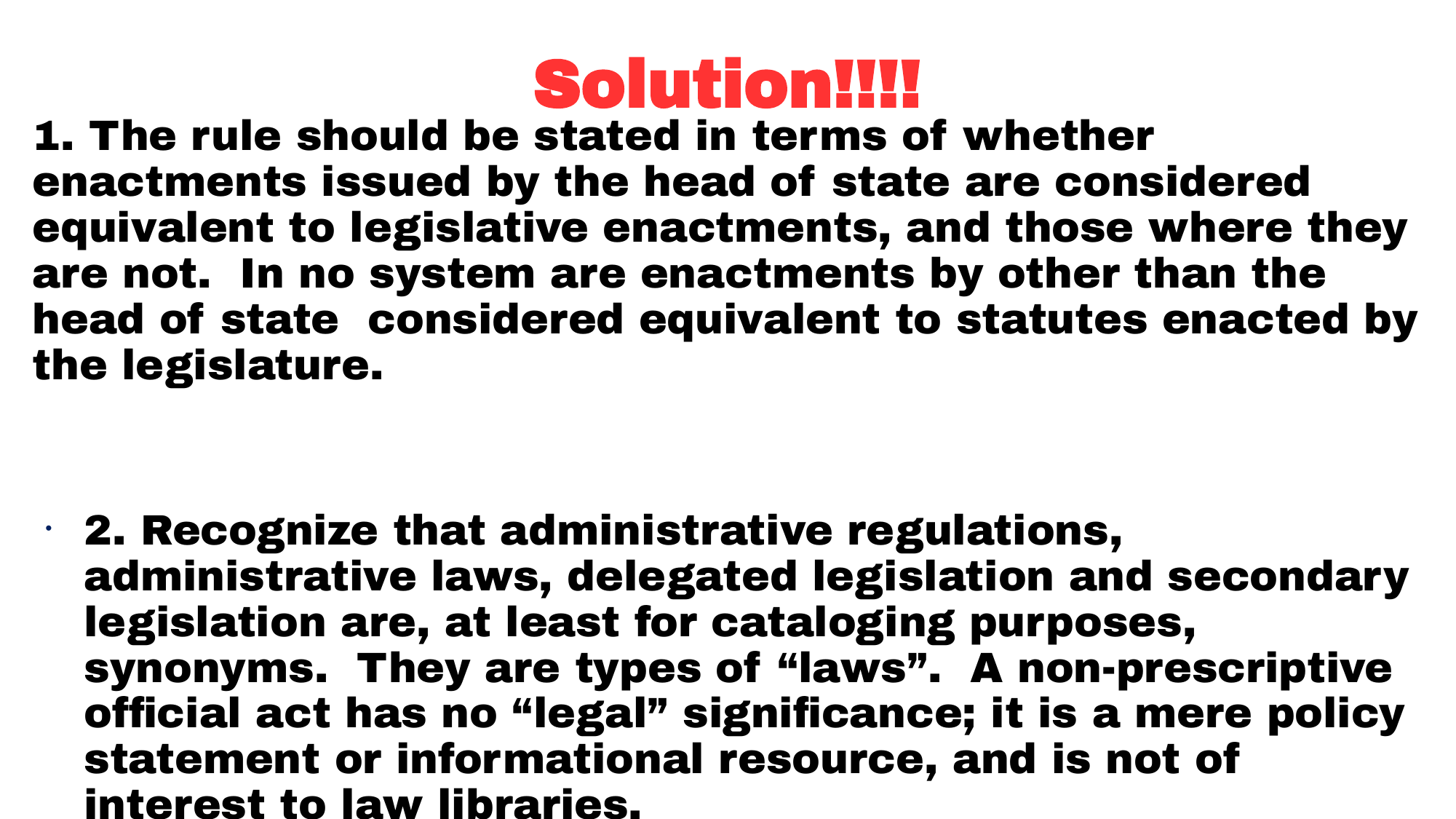

Solution!!!!
1. The rule should be stated in terms of whether enactments issued by the head of state are considered equivalent to legislative enactments, and those where they are not.  In no system are enactments by other than the head of state  considered equivalent to statutes enacted by the legislature.

2. Recognize that administrative regulations, administrative laws, delegated legislation and secondary legislation are, at least for cataloging purposes, synonyms.  They are types of “laws”.  A non-prescriptive  official act has no “legal” significance; it is a mere policy statement or informational resource, and is not of interest to law libraries.